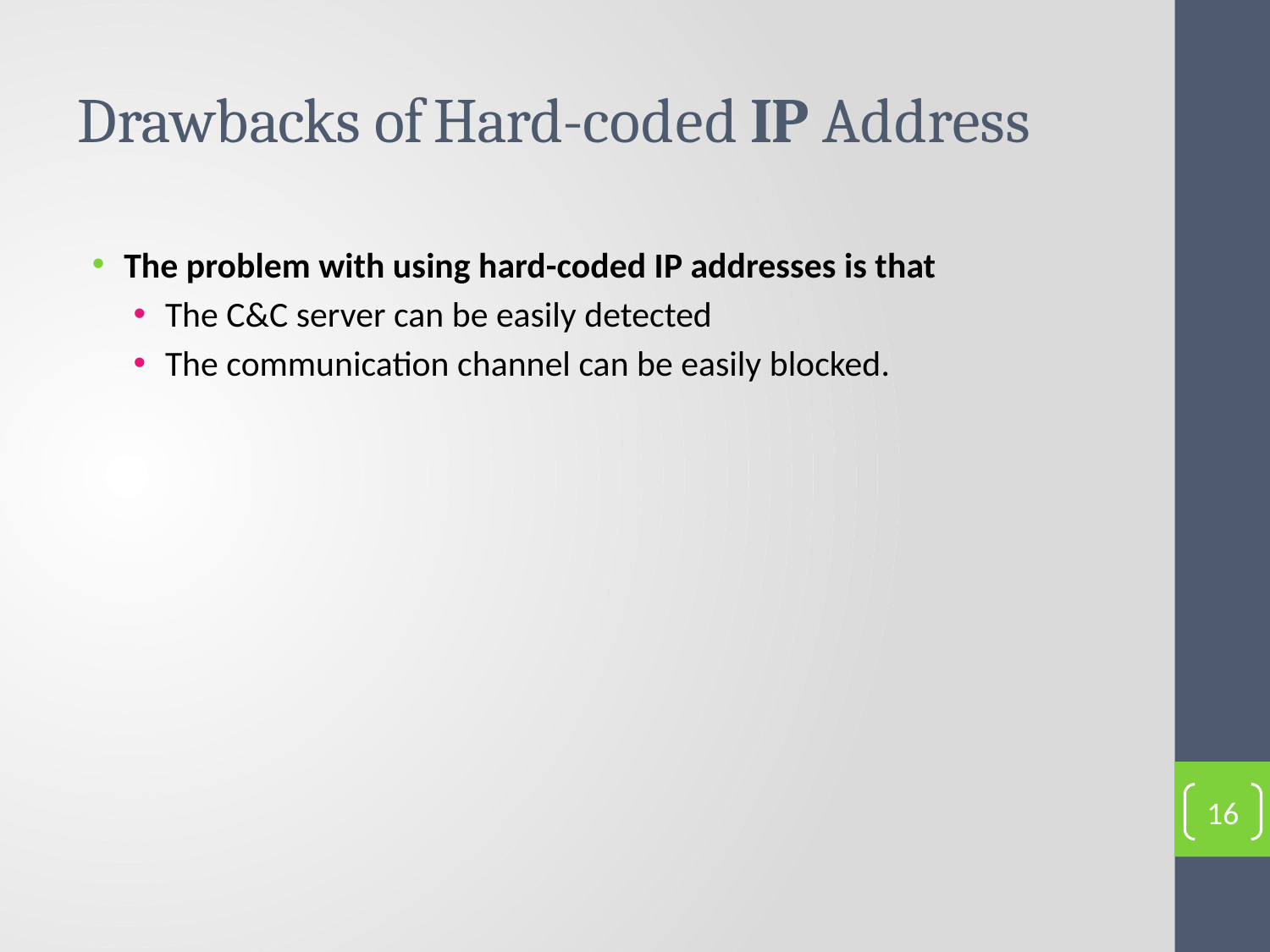

# Drawbacks of Hard-coded IP Address
The problem with using hard-coded IP addresses is that
The C&C server can be easily detected
The communication channel can be easily blocked.
16